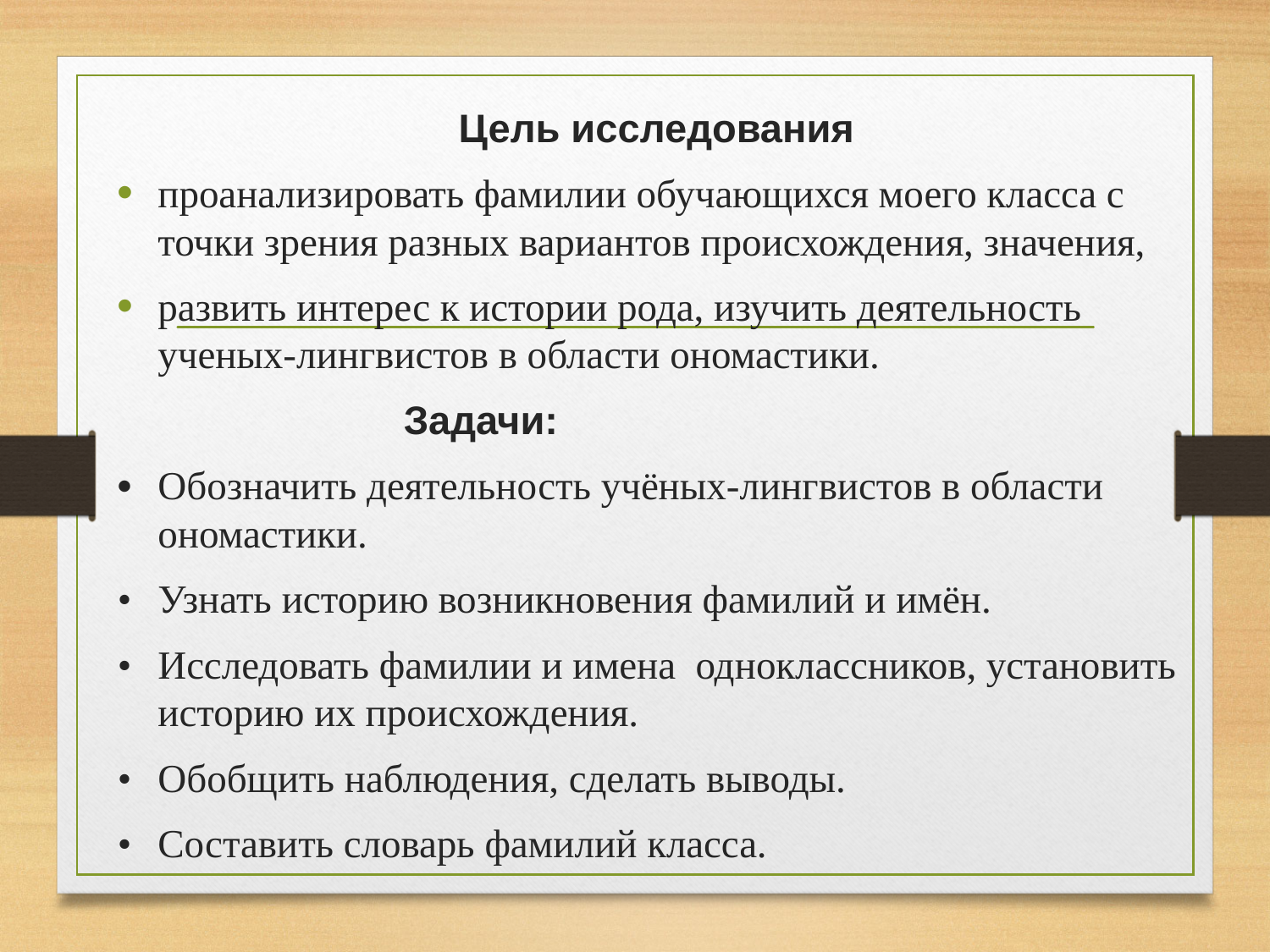

Цель исследования
проанализировать фамилии обучающихся моего класса с точки зрения разных вариантов происхождения, значения,
развить интерес к истории рода, изучить деятельность ученых-лингвистов в области ономастики.
                          Задачи:
•	Обозначить деятельность учёных-лингвистов в области ономастики.
•	Узнать историю возникновения фамилий и имён.
•	Исследовать фамилии и имена  одноклассников, установить историю их происхождения.
•	Обобщить наблюдения, сделать выводы.
•	Составить словарь фамилий класса.